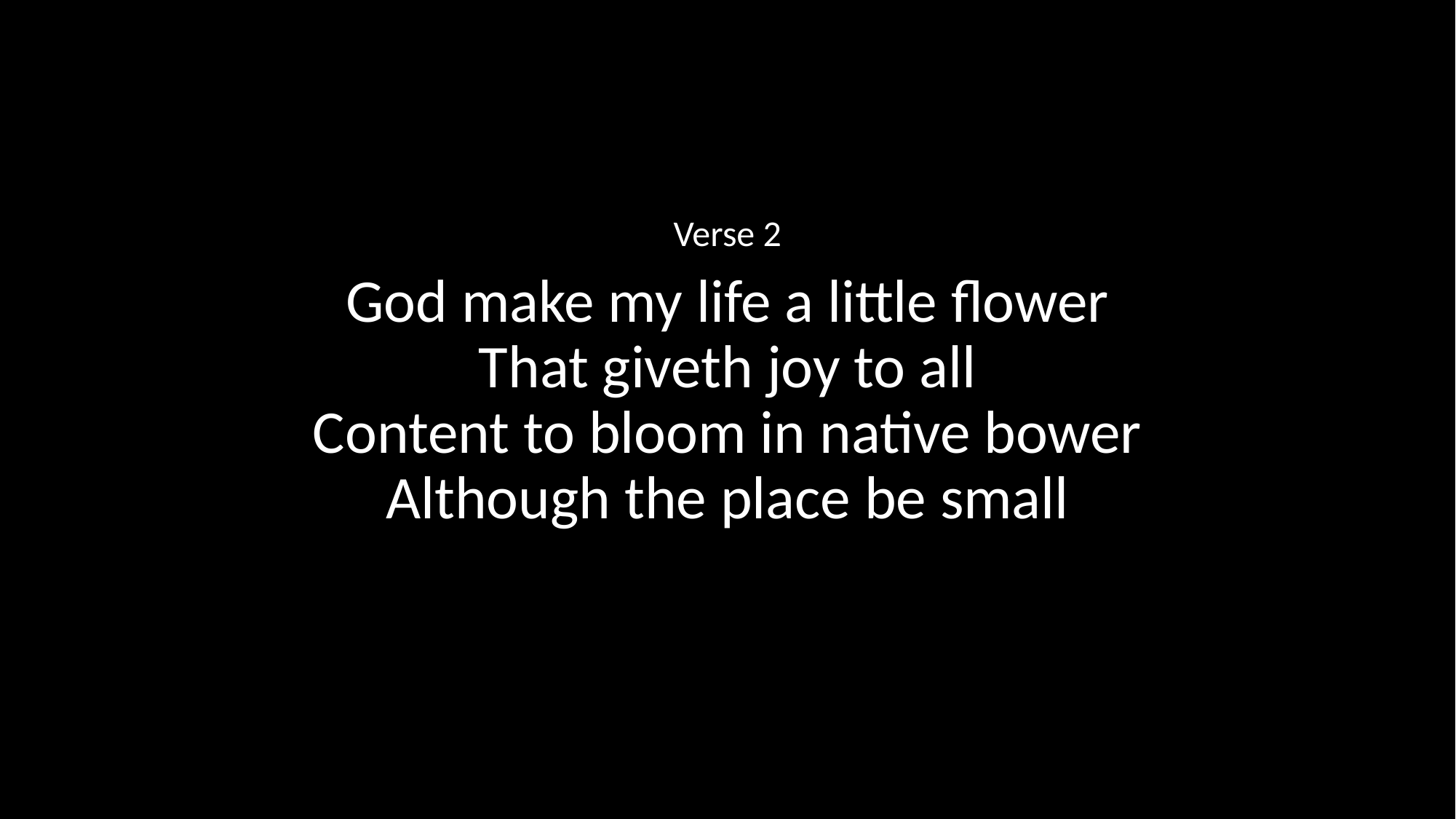

Verse 2
God make my life a little flower
That giveth joy to all
Content to bloom in native bower
Although the place be small